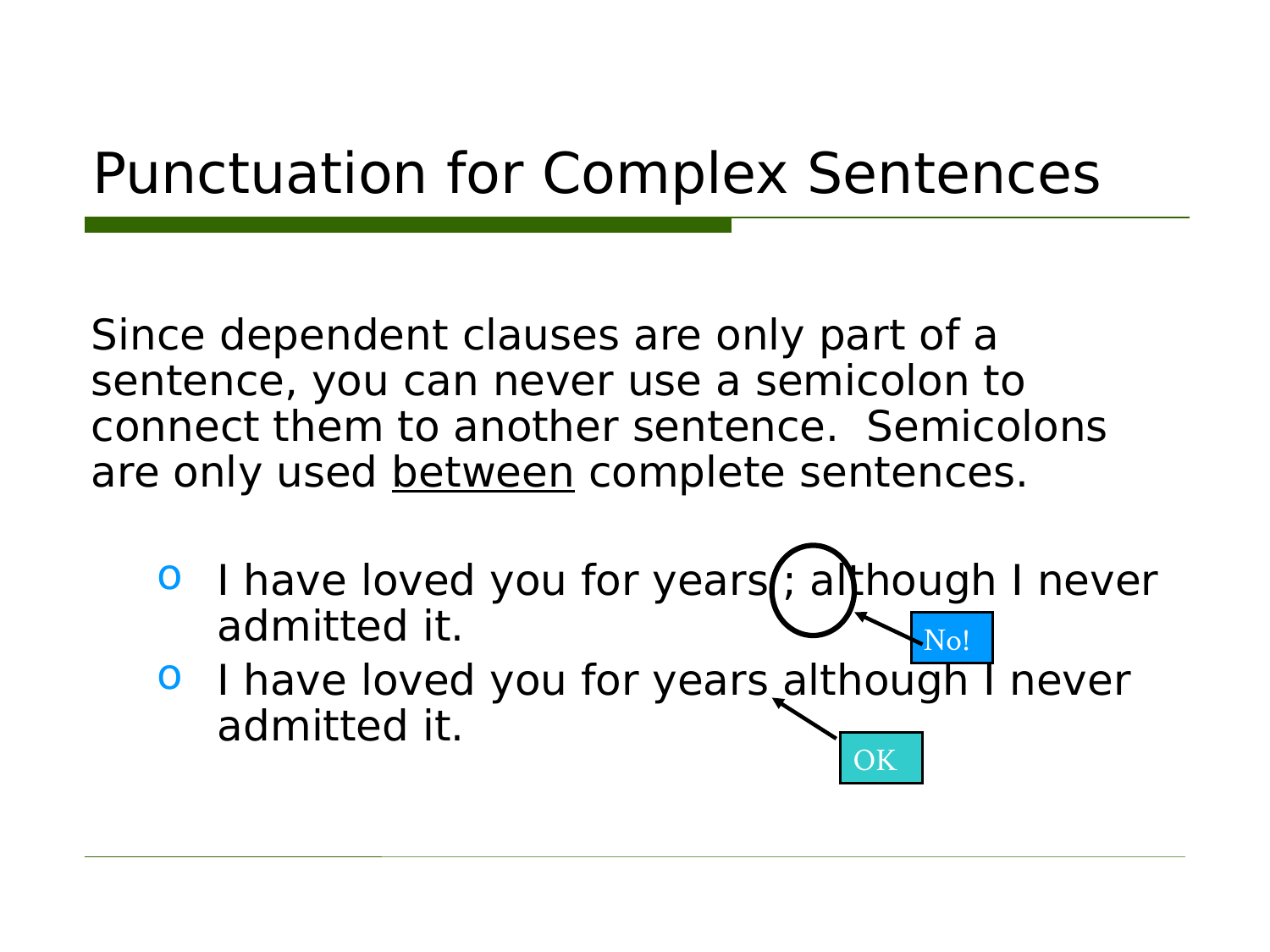

# Punctuation for Complex Sentences
Since dependent clauses are only part of a sentence, you can never use a semicolon to connect them to another sentence.  Semicolons are only used between complete sentences.

I have loved you for years ; although I never admitted it.
I have loved you for years although I never admitted it.

No!

OK